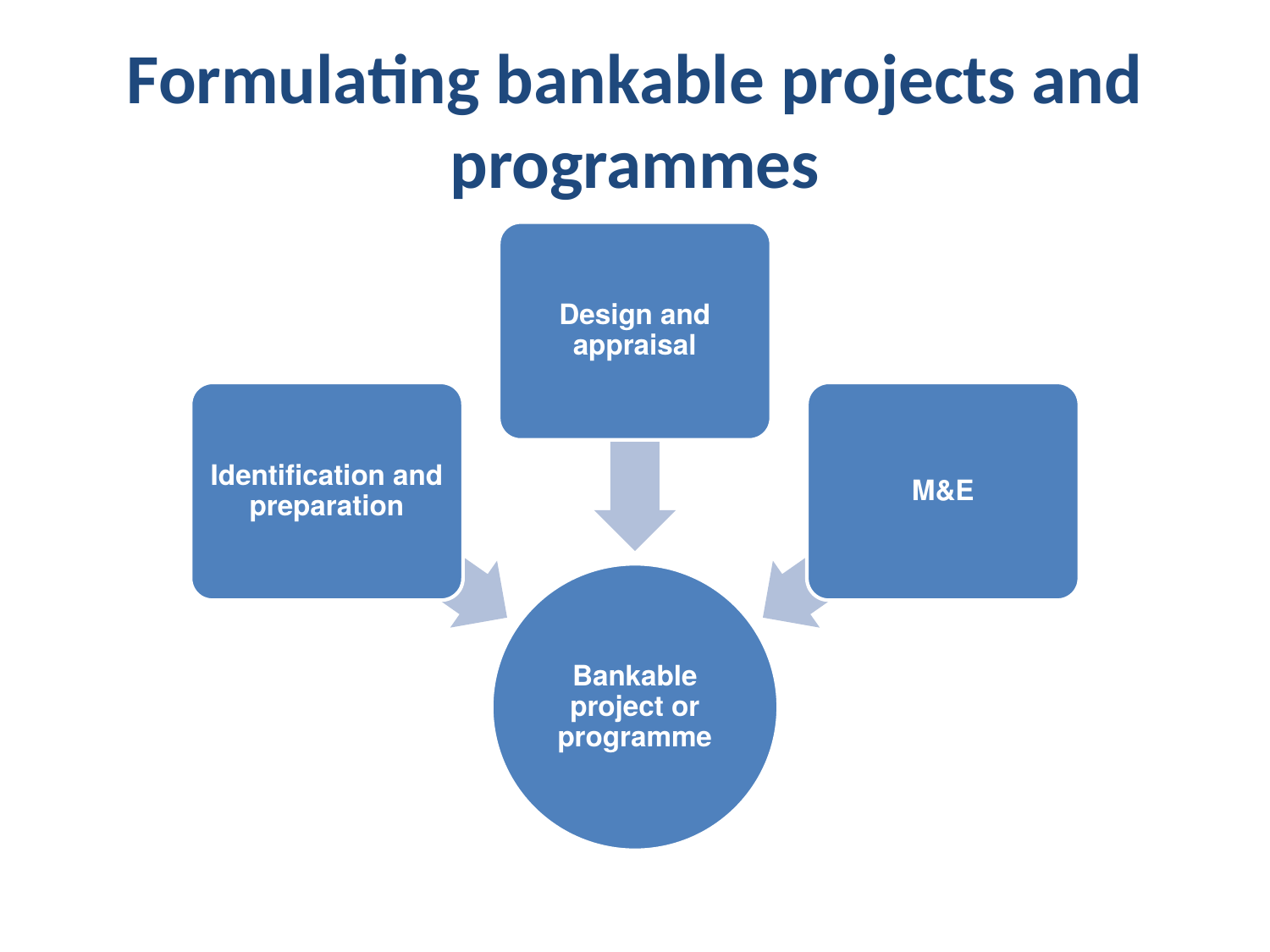

# Formulating bankable projects and programmes
Bankable project or programme
Identification and preparation
Design and appraisal
M&E